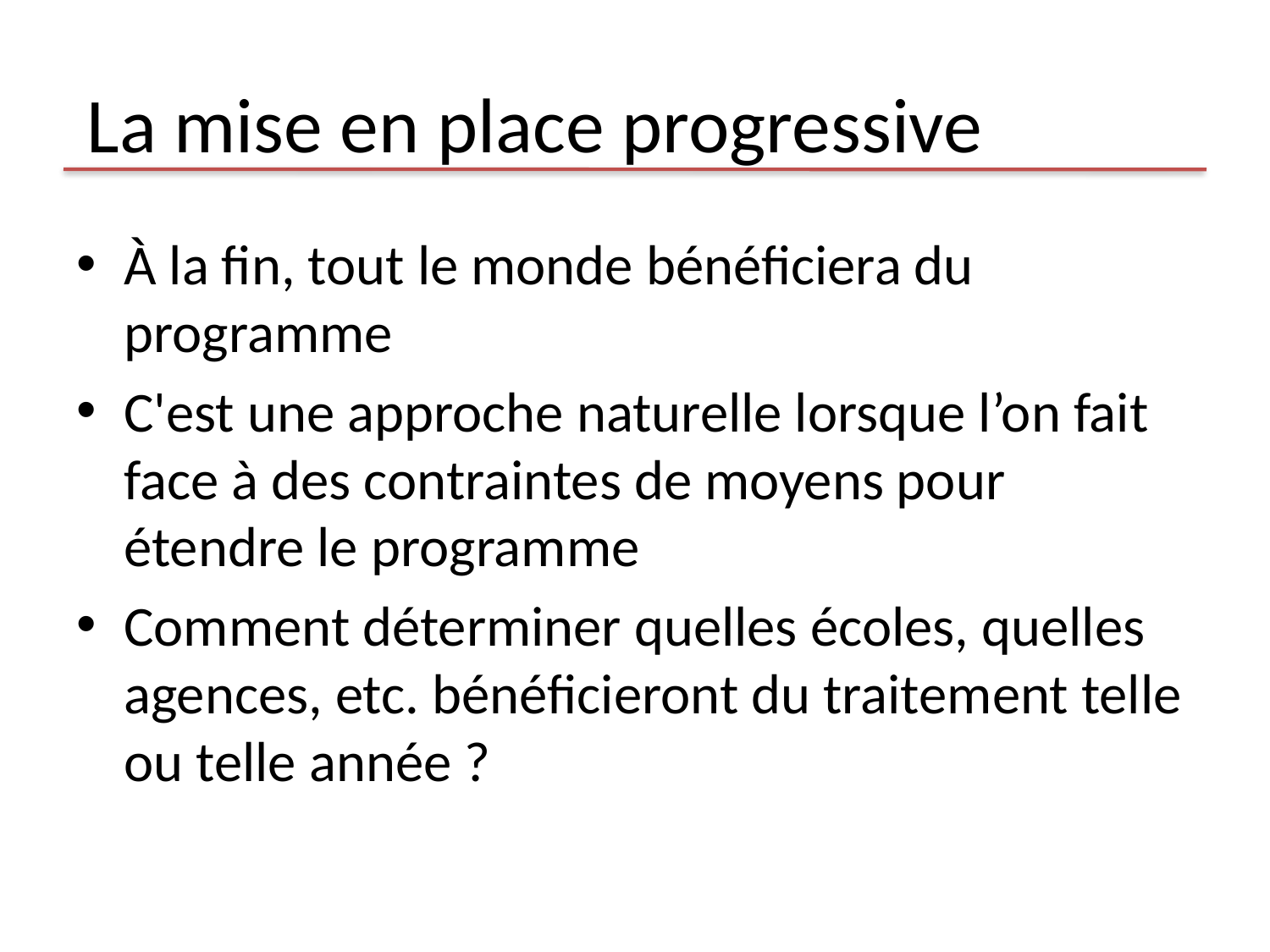

# La mise en place progressive
À la fin, tout le monde bénéficiera du programme
C'est une approche naturelle lorsque l’on fait face à des contraintes de moyens pour étendre le programme
Comment déterminer quelles écoles, quelles agences, etc. bénéficieront du traitement telle ou telle année ?